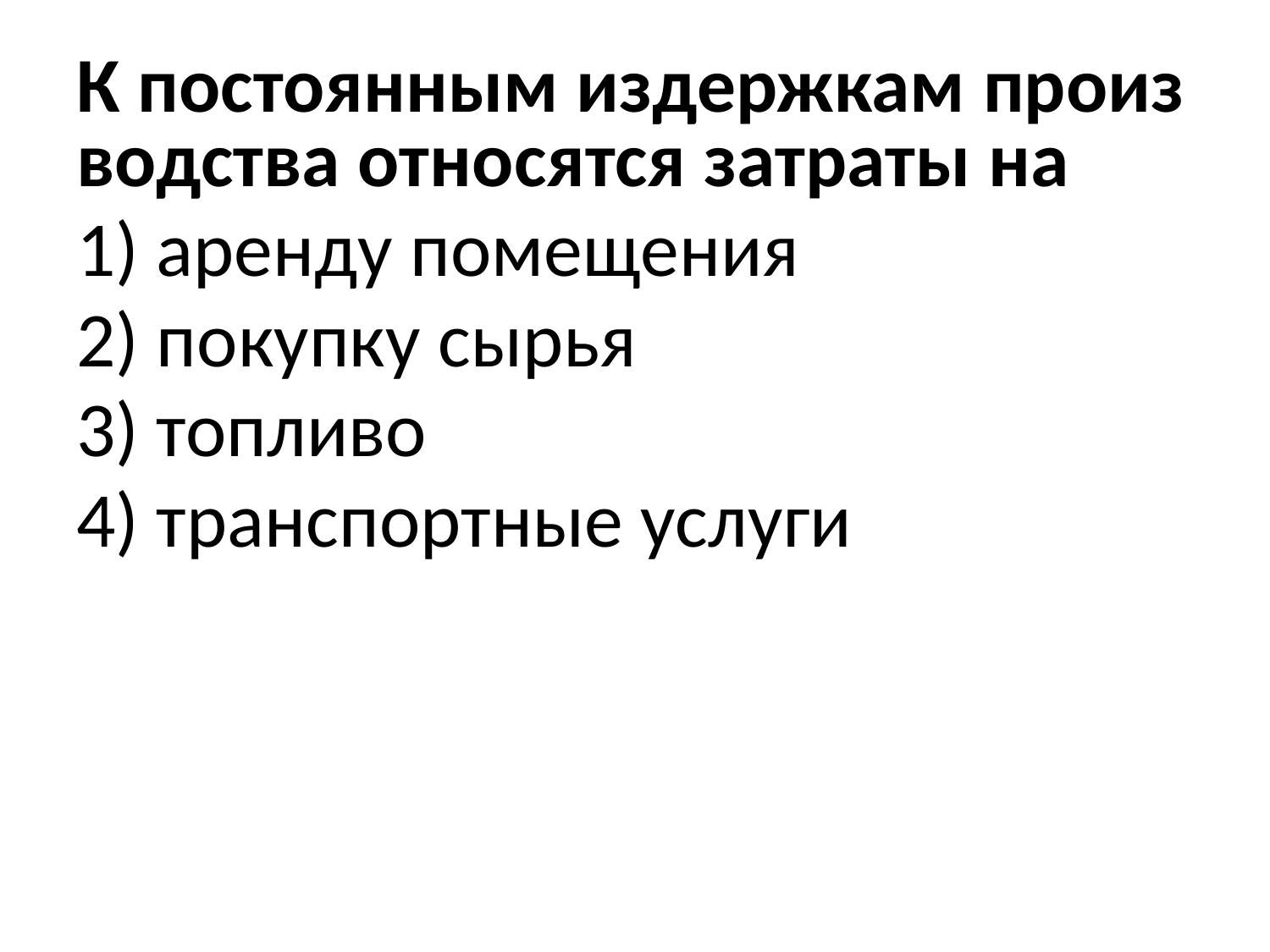

К по­сто­ян­ным из­держ­кам про­из­вод­ства от­но­сят­ся за­тра­ты на
1) арен­ду по­ме­ще­ния
2) по­куп­ку сырья
3) топ­ли­во
4) транс­порт­ные услу­ги